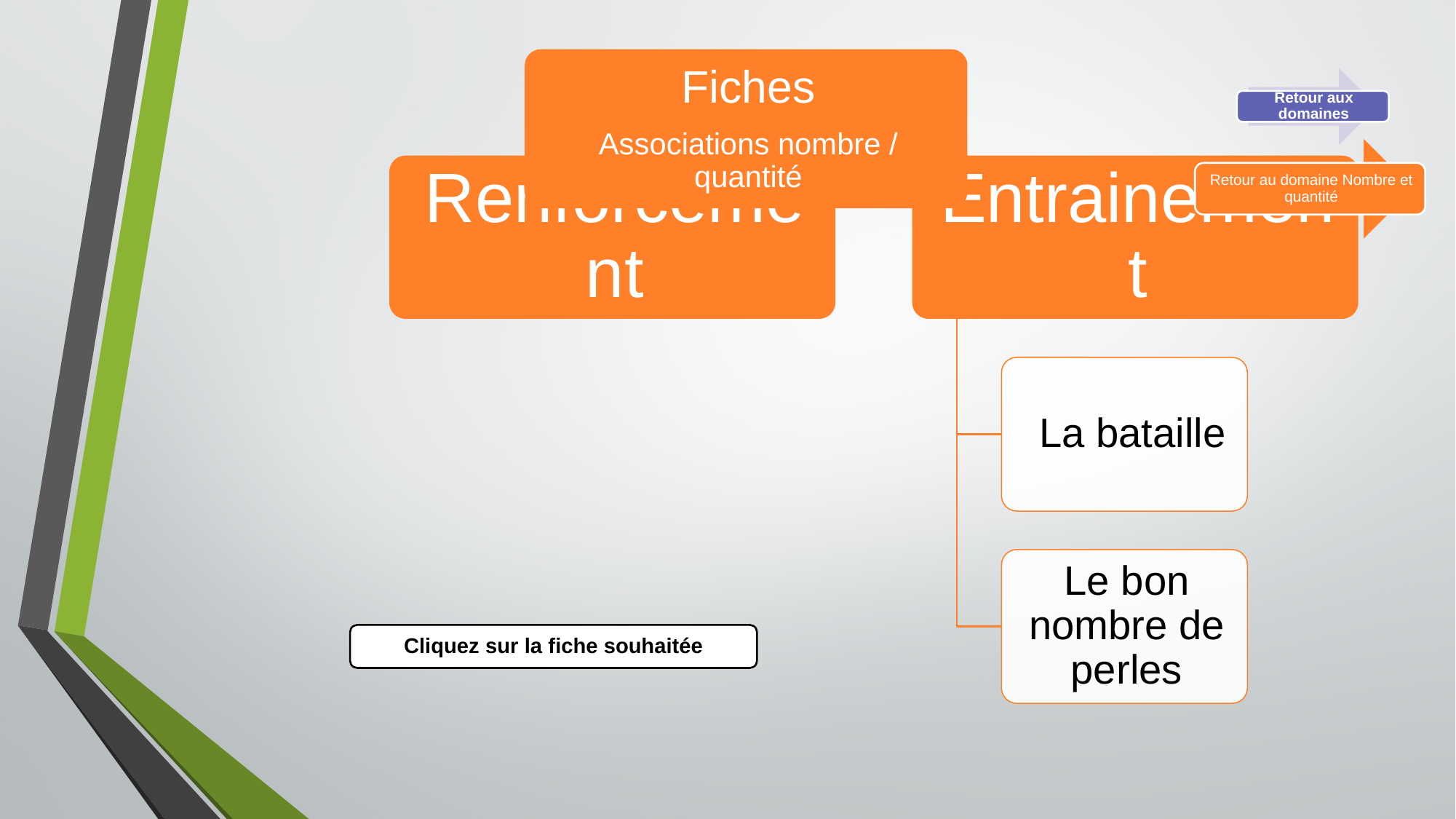

Fiches
Associations nombre / quantité
Retour aux domaines
Renforcement
Entrainement
 La bataille
Le bon nombre de perles
Retour au domaine Nombre et quantité

Cliquez sur la fiche souhaitée